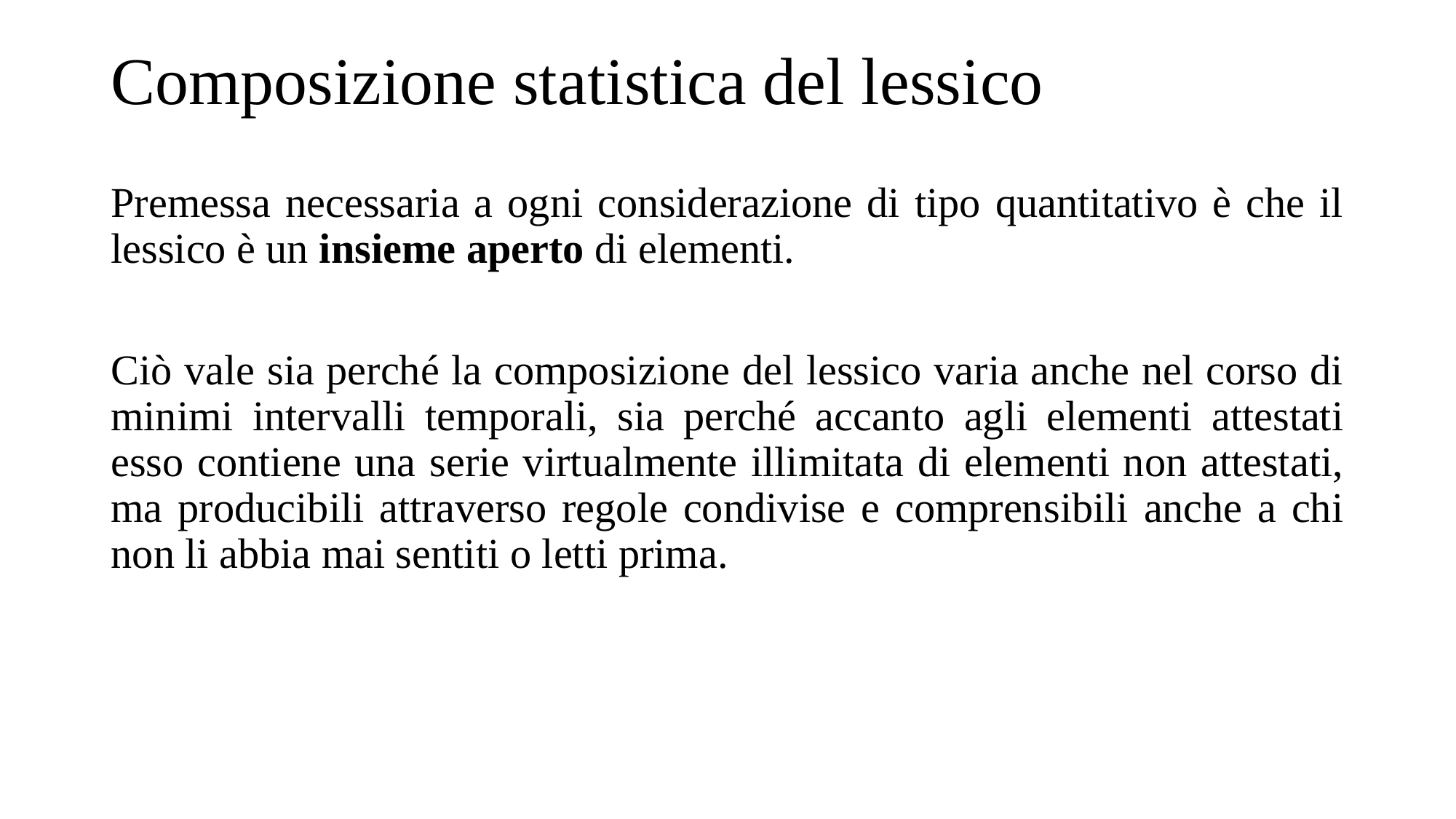

# Composizione statistica del lessico
Premessa necessaria a ogni considerazione di tipo quantitativo è che il lessico è un insieme aperto di elementi.

Ciò vale sia perché la composizione del lessico varia anche nel corso di minimi intervalli temporali, sia perché accanto agli elementi attestati esso contiene una serie virtualmente illimitata di elementi non attestati, ma producibili attraverso regole condivise e comprensibili anche a chi non li abbia mai sentiti o letti prima.